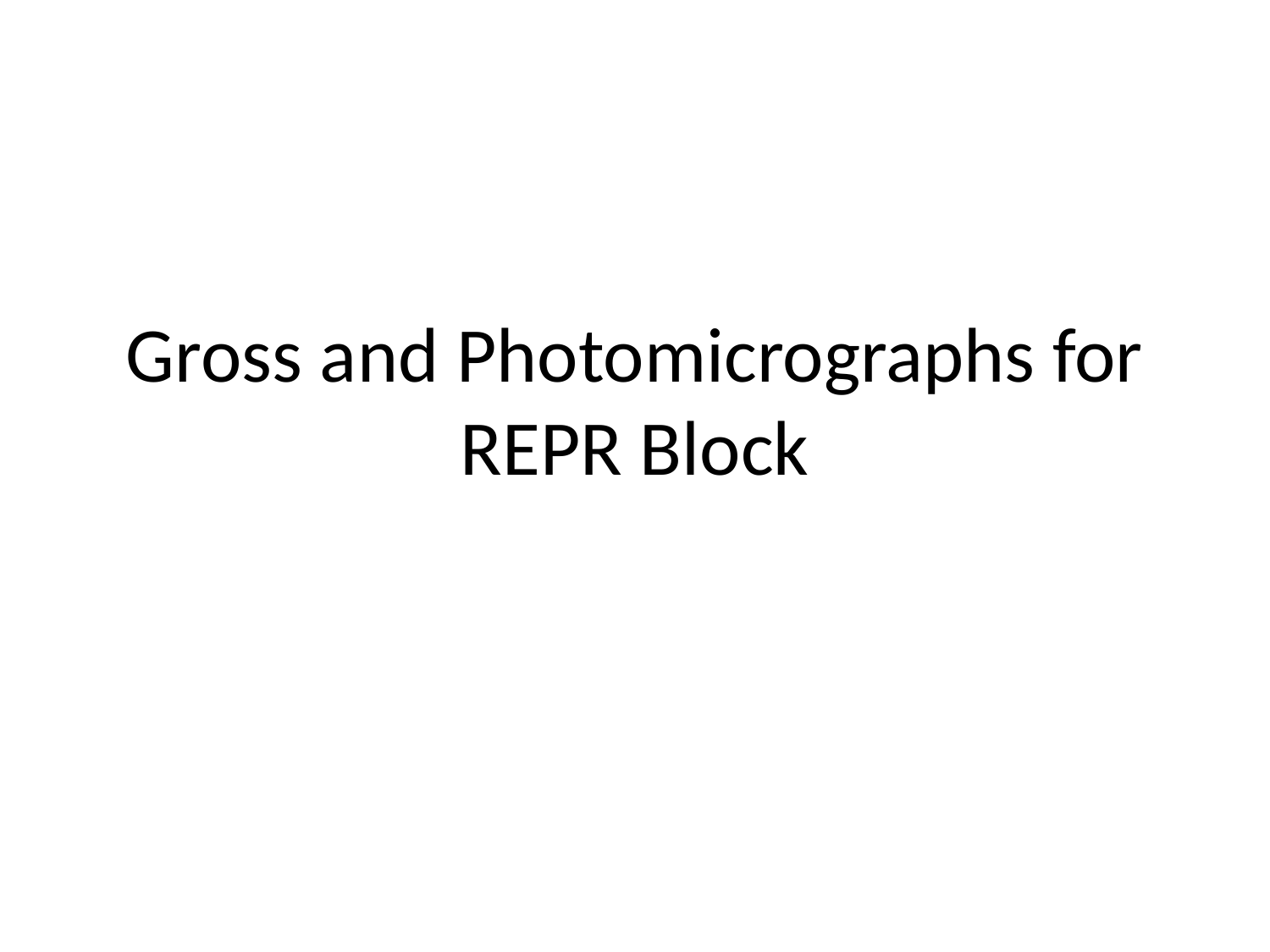

# Gross and Photomicrographs for REPR Block